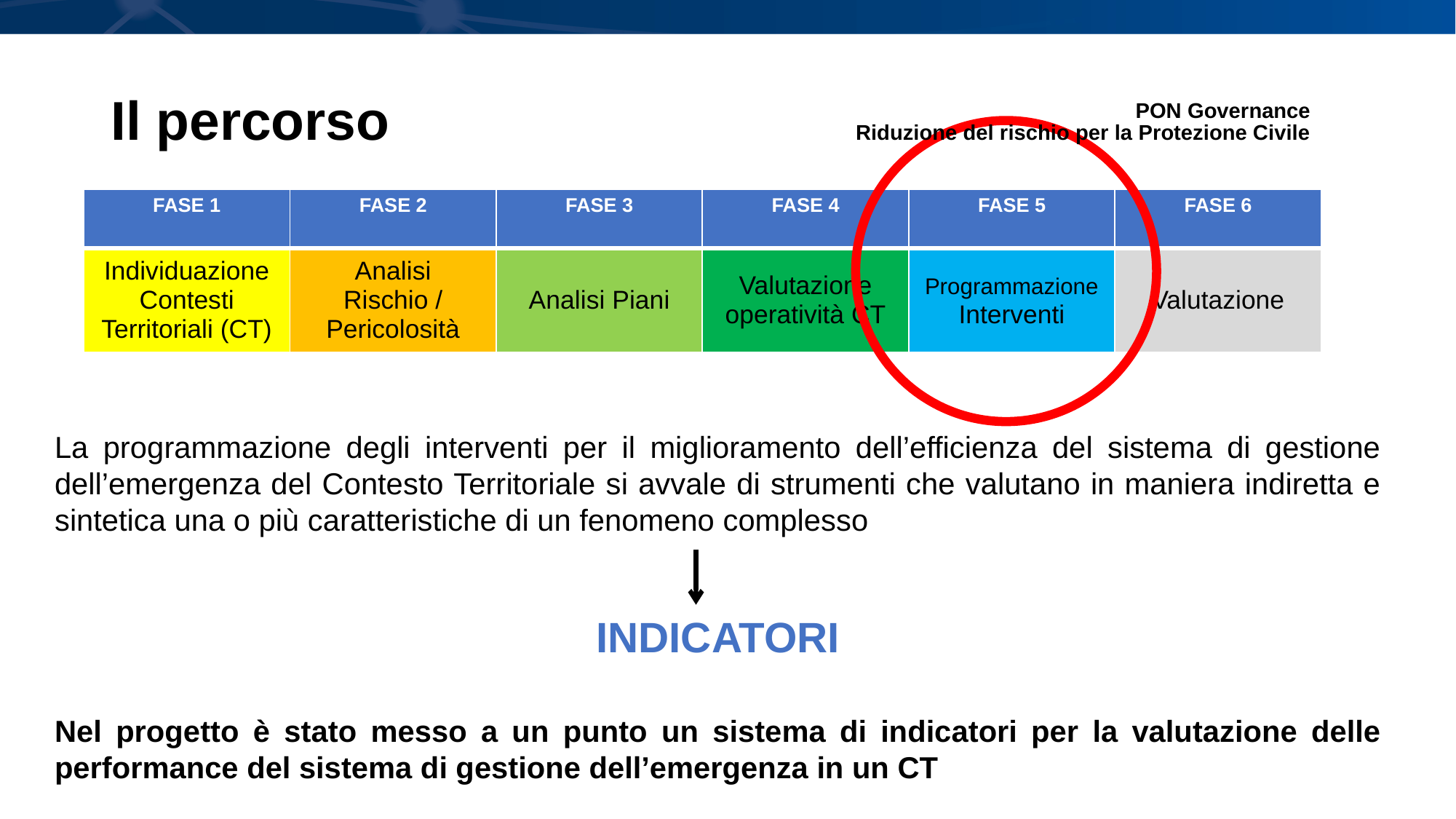

# Il percorso
PON Governance
Riduzione del rischio per la Protezione Civile

| FASE 1 | FASE 2 | FASE 3 | FASE 4 | FASE 5 | FASE 6 |
| --- | --- | --- | --- | --- | --- |
| Individuazione Contesti Territoriali (CT) | Analisi Rischio / Pericolosità | Analisi Piani | Valutazione operatività CT | Programmazione Interventi | Valutazione |
La programmazione degli interventi per il miglioramento dell’efficienza del sistema di gestione dell’emergenza del Contesto Territoriale si avvale di strumenti che valutano in maniera indiretta e sintetica una o più caratteristiche di un fenomeno complesso

INDICATORI

Nel progetto è stato messo a un punto un sistema di indicatori per la valutazione delle performance del sistema di gestione dell’emergenza in un CT